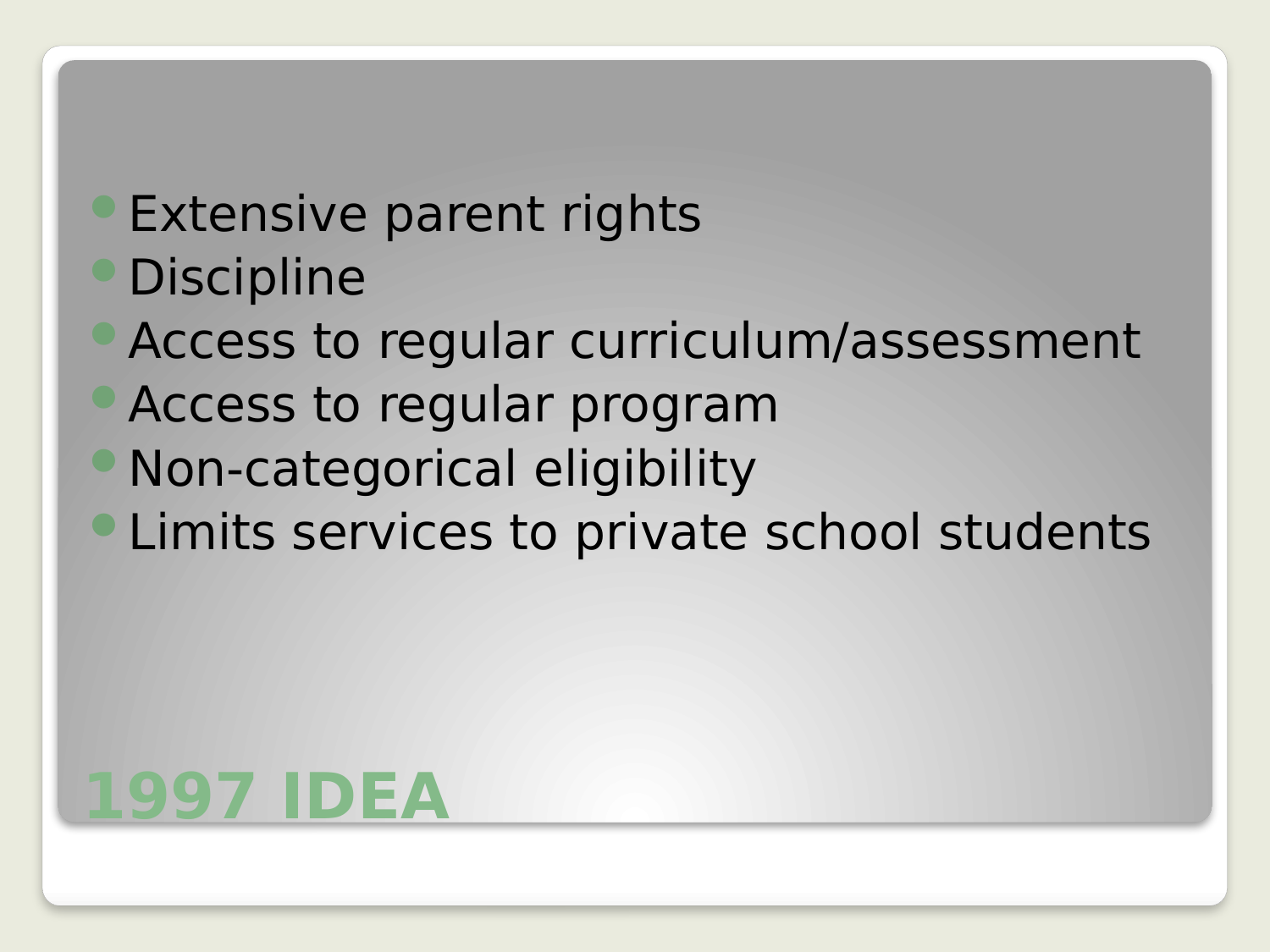

Extensive parent rights
Discipline
Access to regular curriculum/assessment
Access to regular program
Non-categorical eligibility
Limits services to private school students
# 1997 IDEA